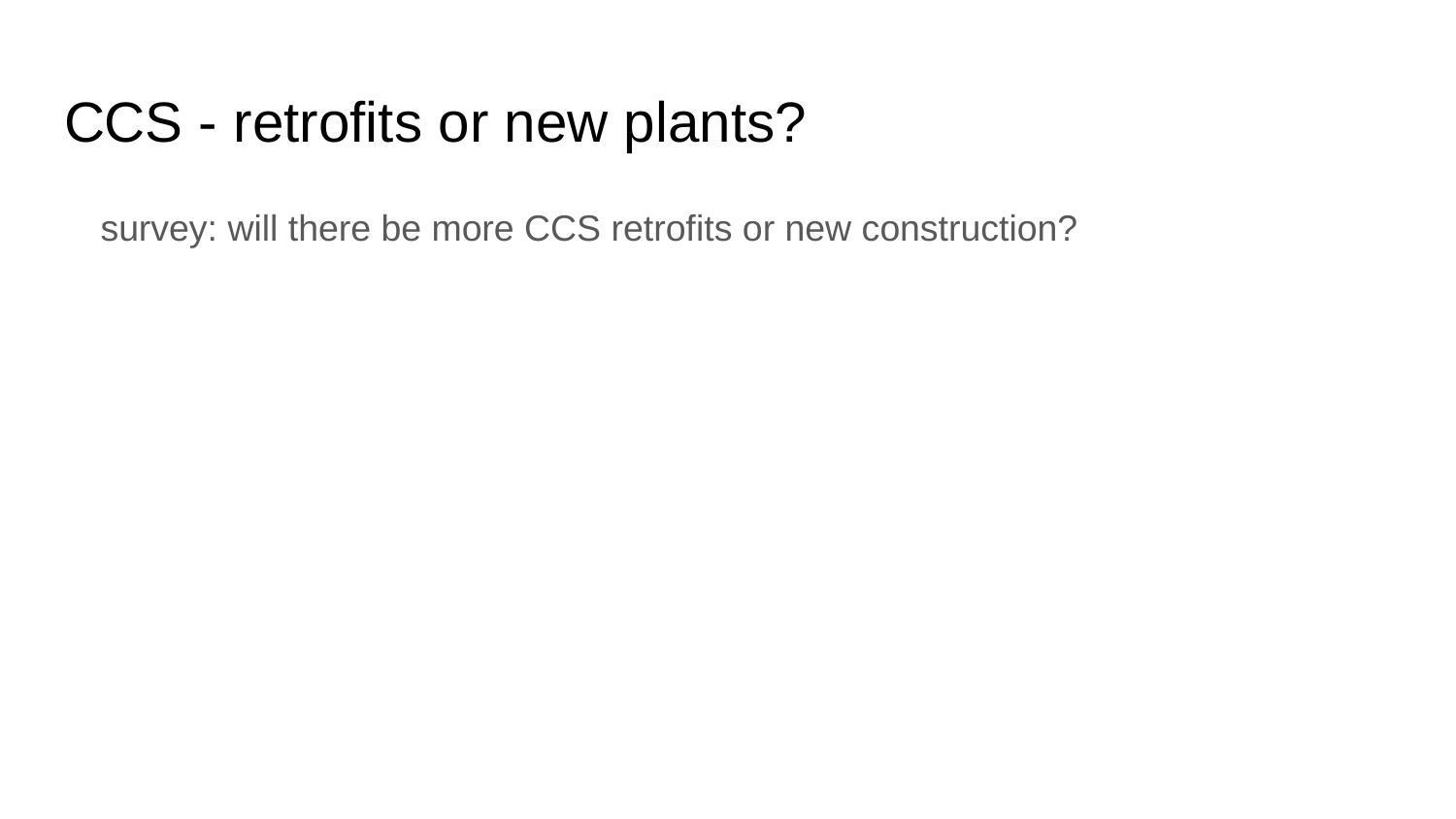

# CCS - retrofits or new plants?
survey: will there be more CCS retrofits or new construction?